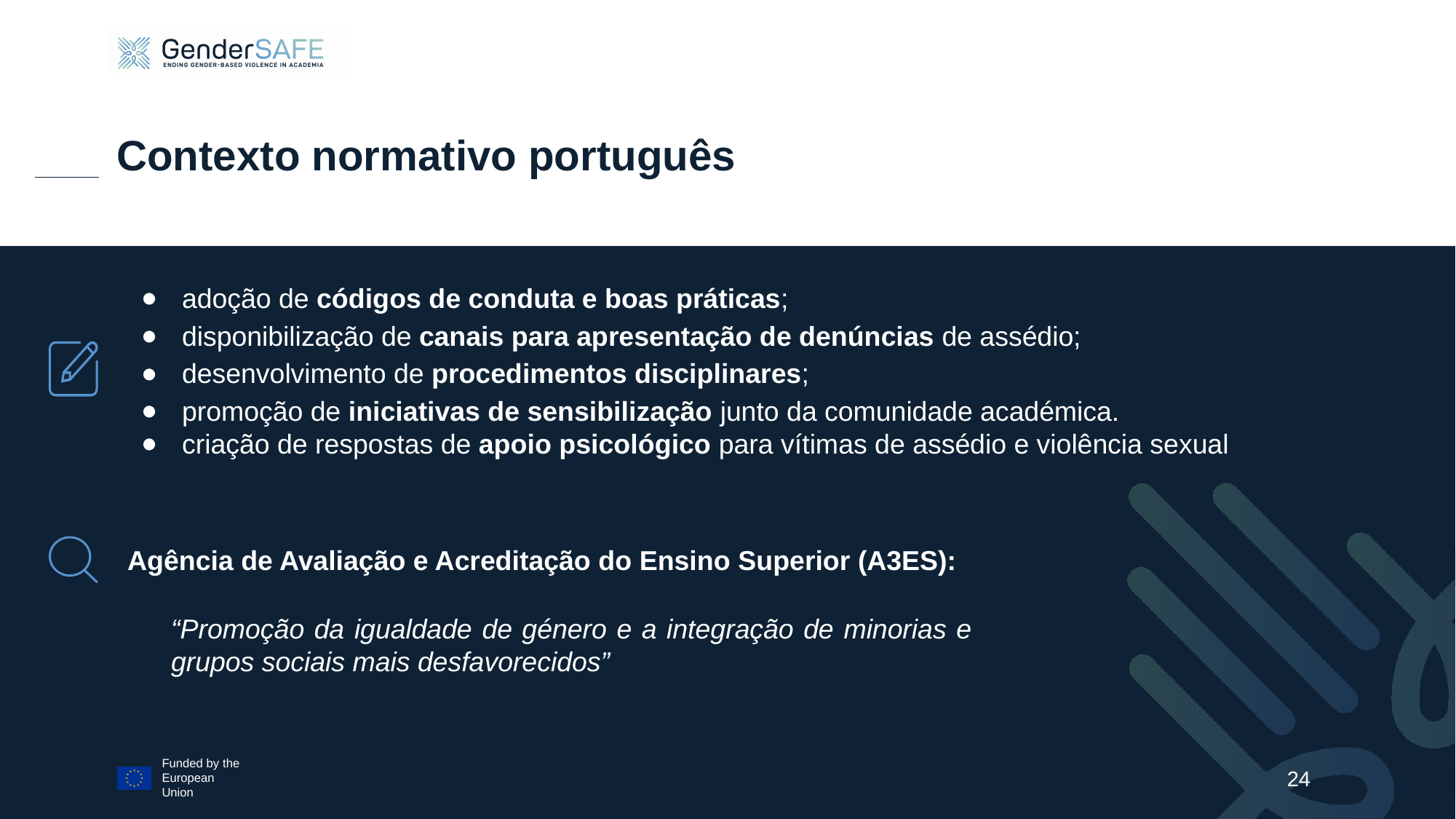

# Contexto normativo português
adoção de códigos de conduta e boas práticas;
disponibilização de canais para apresentação de denúncias de assédio;
desenvolvimento de procedimentos disciplinares;
promoção de iniciativas de sensibilização junto da comunidade académica.
criação de respostas de apoio psicológico para vítimas de assédio e violência sexual

Agência de Avaliação e Acreditação do Ensino Superior (A3ES):

“Promoção da igualdade de género e a integração de minorias e grupos sociais mais desfavorecidos”